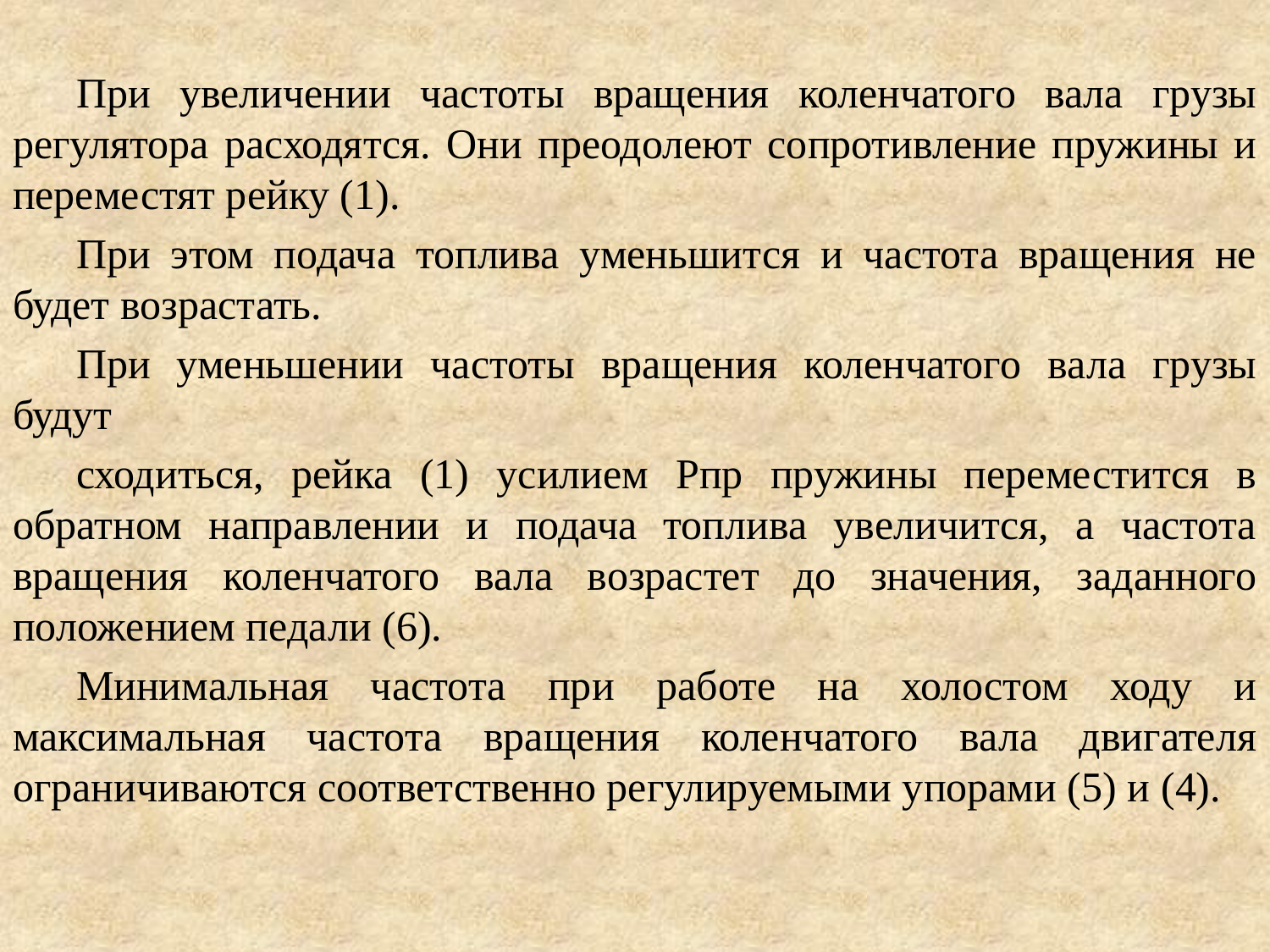

При увеличении частоты вращения коленчатого вала грузы регулятора расходятся. Они преодолеют сопротивление пружины и переместят рейку (1).
При этом подача топлива уменьшится и частота вращения не будет возрастать.
При уменьшении частоты вращения коленчатого вала грузы будут
сходиться, рейка (1) усилием Рпр пружины переместится в обратном направлении и подача топлива увеличится, а частота вращения коленчатого вала возрастет до значения, заданного положением педали (6).
Минимальная частота при работе на холостом ходу и максимальная частота вращения коленчатого вала двигателя ограничиваются соответственно регулируемыми упорами (5) и (4).